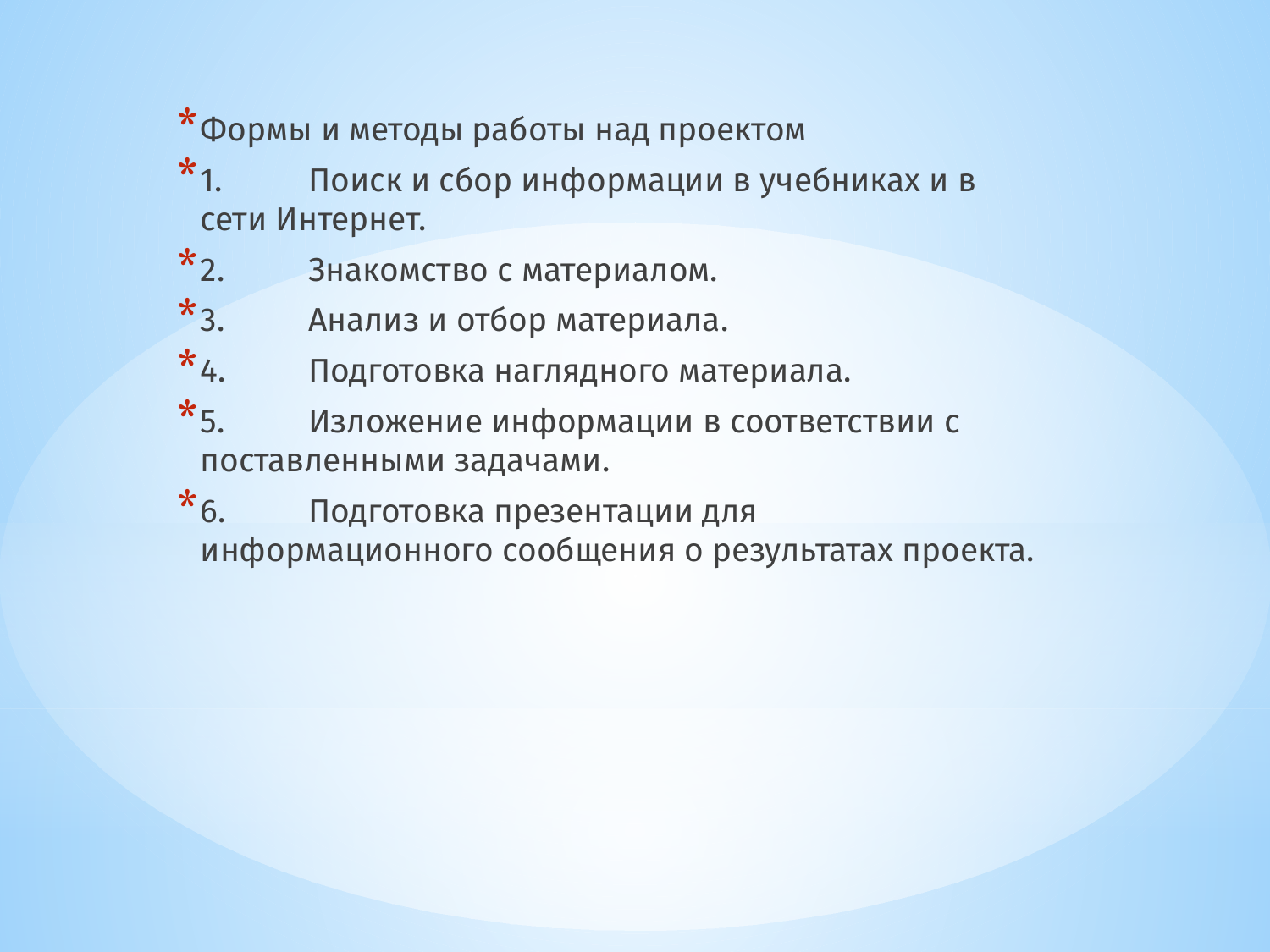

Формы и методы работы над проектом
1.	Поиск и сбор информации в учебниках и в сети Интернет.
2.	Знакомство с материалом.
3.	Анализ и отбор материала.
4.	Подготовка наглядного материала.
5.	Изложение информации в соответствии с поставленными задачами.
6.	Подготовка презентации для информационного сообщения о результатах проекта.

#